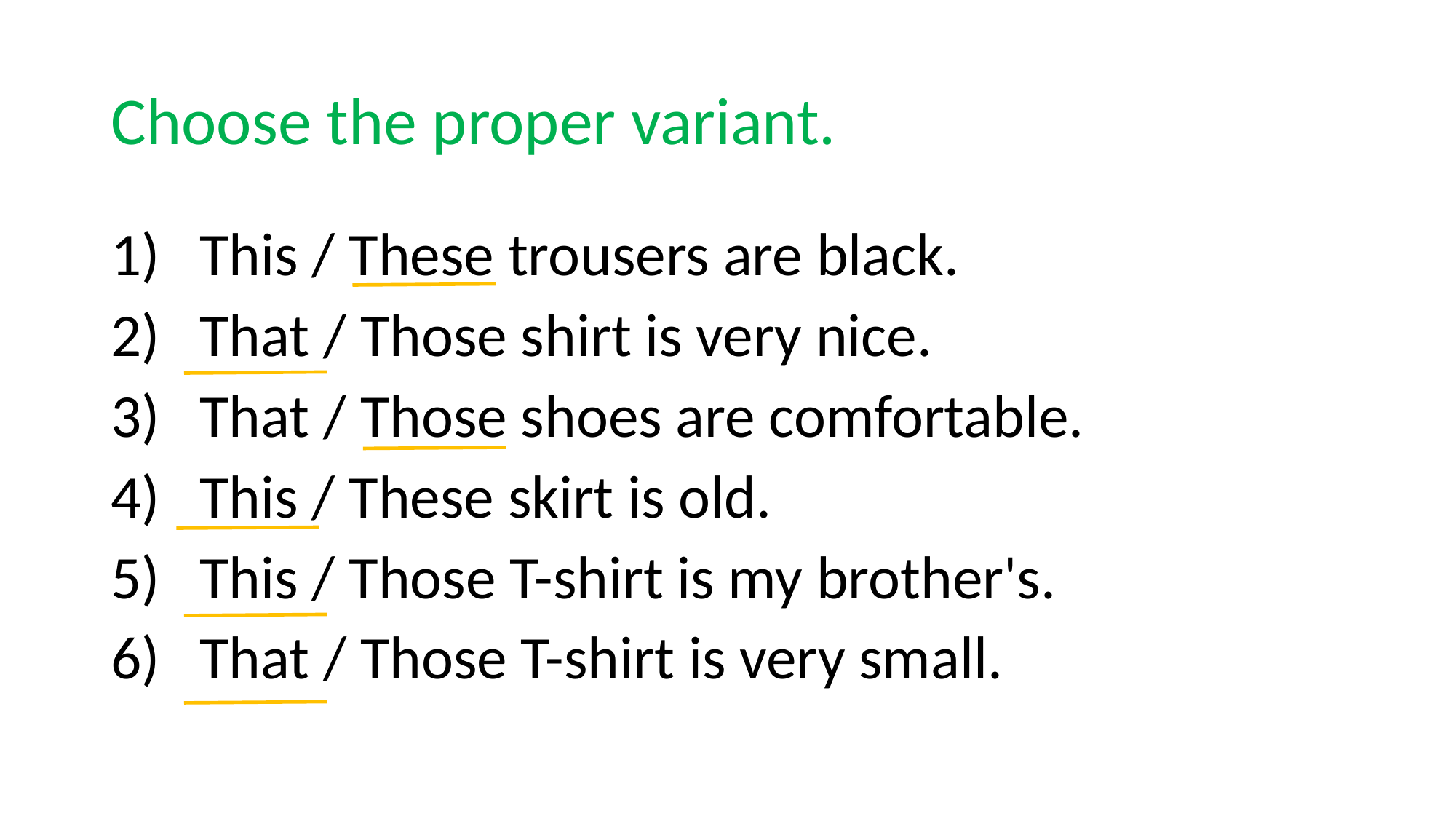

# Choose the proper variant.
This / These trousers are black.
That / Those shirt is very nice.
That / Those shoes are comfortable.
This / These skirt is old.
This / Those T-shirt is my brother's.
That / Those T-shirt is very small.